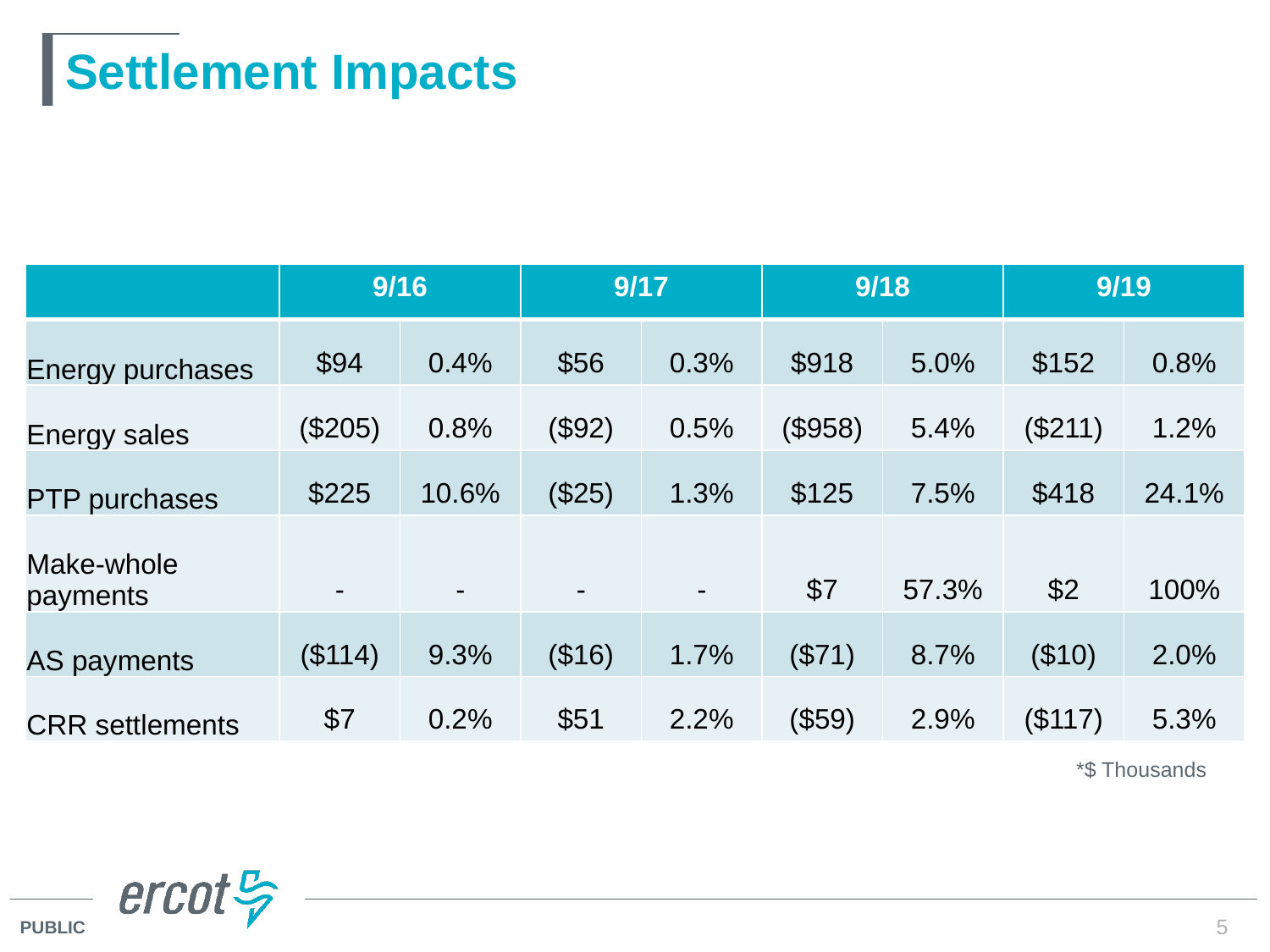

# Settlement Impacts

|  | 9/16 |  | 9/17 |  | 9/18 |  | 9/19 |  |
| --- | --- | --- | --- | --- | --- | --- | --- | --- |
| Energy purchases | $94 | 0.4% | $56 | 0.3% | $918 | 5.0% | $152 | 0.8% |
| Energy sales | ($205) | 0.8% | ($92) | 0.5% | ($958) | 5.4% | ($211) | 1.2% |
| PTP purchases | $225 | 10.6% | ($25) | 1.3% | $125 | 7.5% | $418 | 24.1% |
| Make-whole payments | - | - | - | - | $7 | 57.3% | $2 | 100% |
| AS payments | ($114) | 9.3% | ($16) | 1.7% | ($71) | 8.7% | ($10) | 2.0% |
| CRR settlements | $7 | 0.2% | $51 | 2.2% | ($59) | 2.9% | ($117) | 5.3% |
*$ Thousands
5